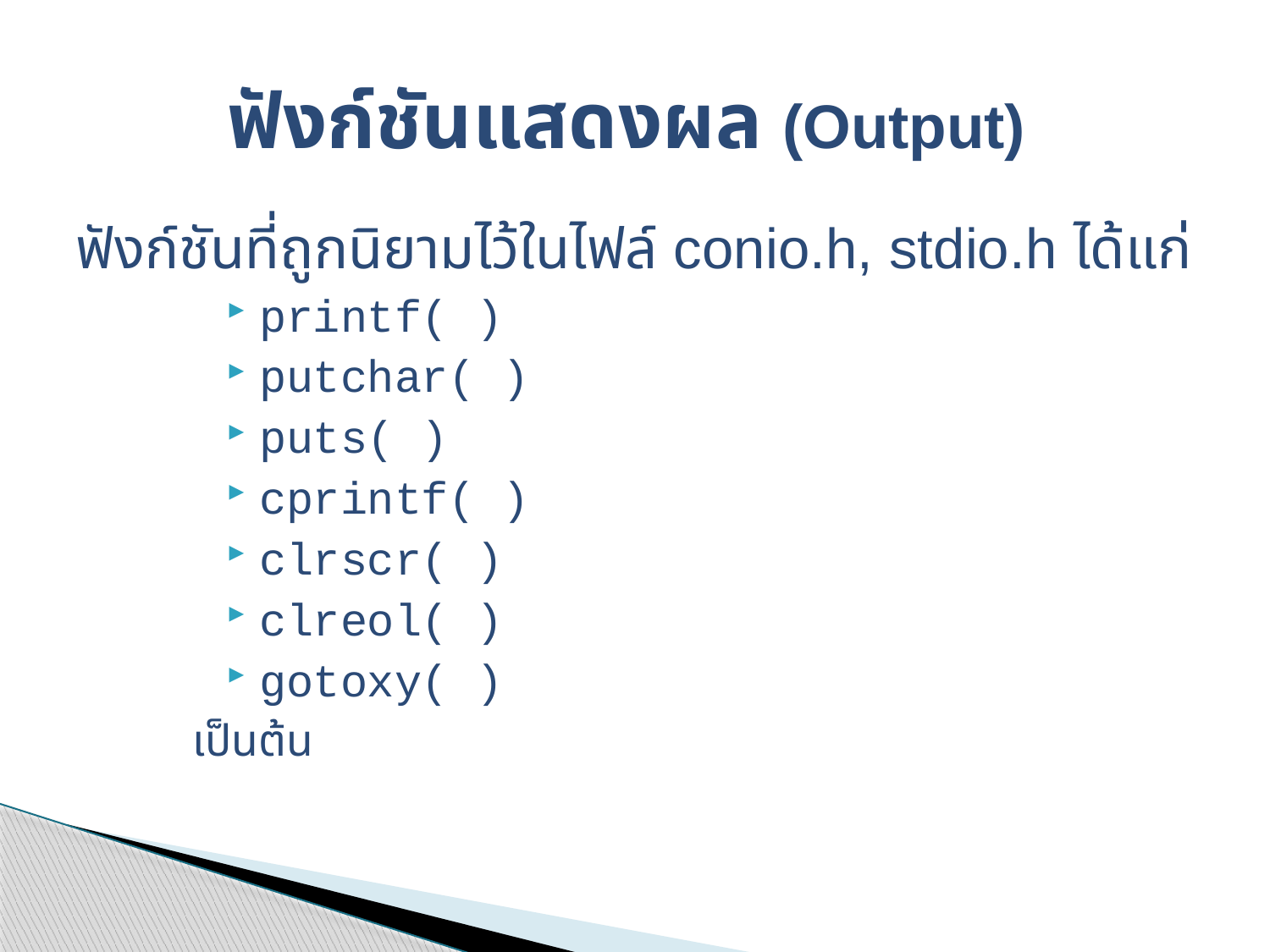

# ฟังก์ชันแสดงผล (Output)
ฟังก์ชันที่ถูกนิยามไว้ในไฟล์ conio.h, stdio.h ได้แก่
printf( )
putchar( )
puts( )
cprintf( )
clrscr( )
clreol( )
gotoxy( )
	เป็นต้น